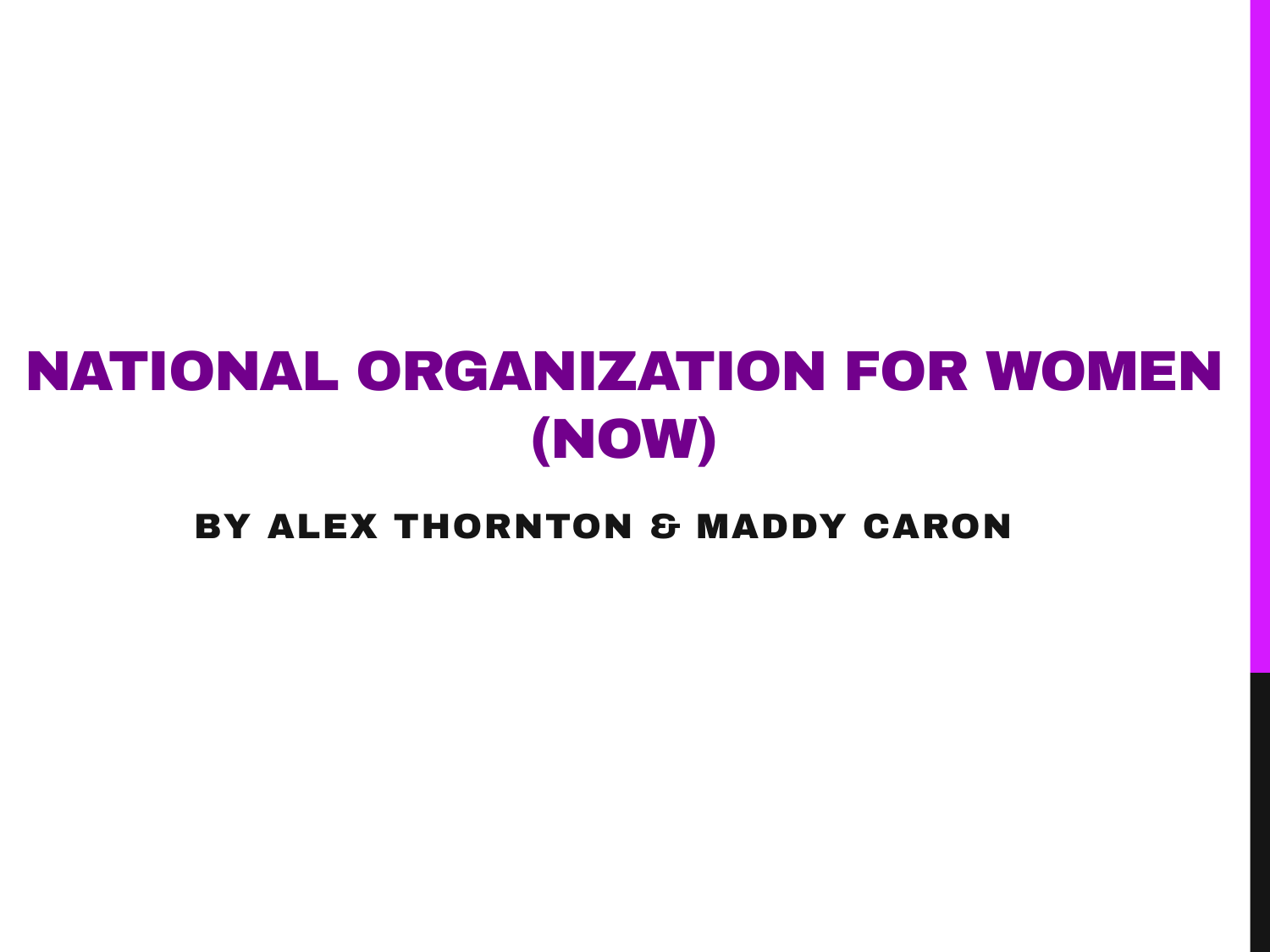

# National Organization For Women (NOW)
By Alex Thornton & Maddy Caron